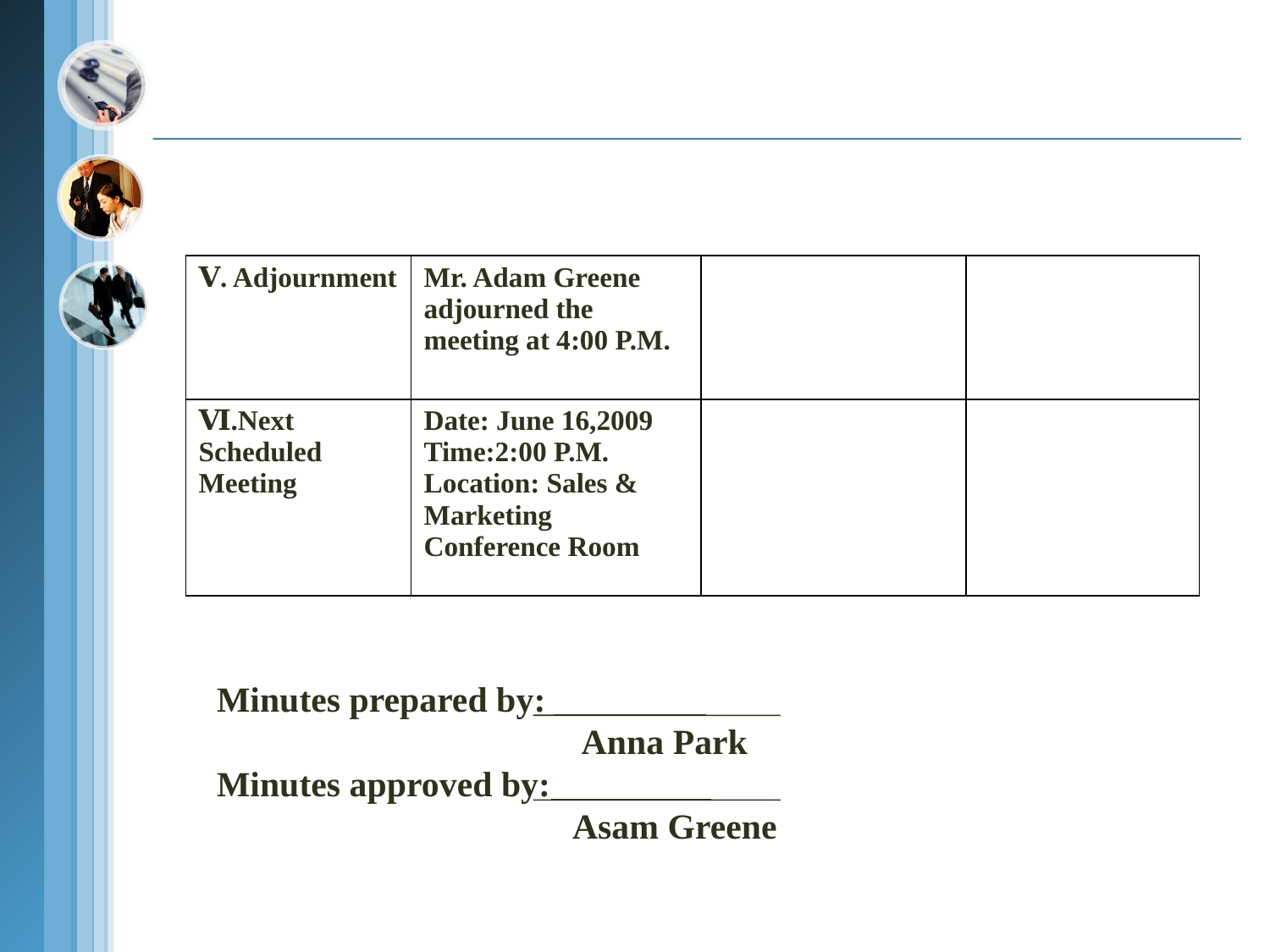

| Ⅴ. Adjournment | Mr. Adam Greene adjourned the meeting at 4:00 P.M. |  |  |
| --- | --- | --- | --- |
| Ⅵ.Next Scheduled Meeting | Date: June 16,2009 Time:2:00 P.M. Location: Sales & Marketing Conference Room |  |  |
Minutes prepared by:
                                         Anna Park
Minutes approved by:
                                        Asam Greene